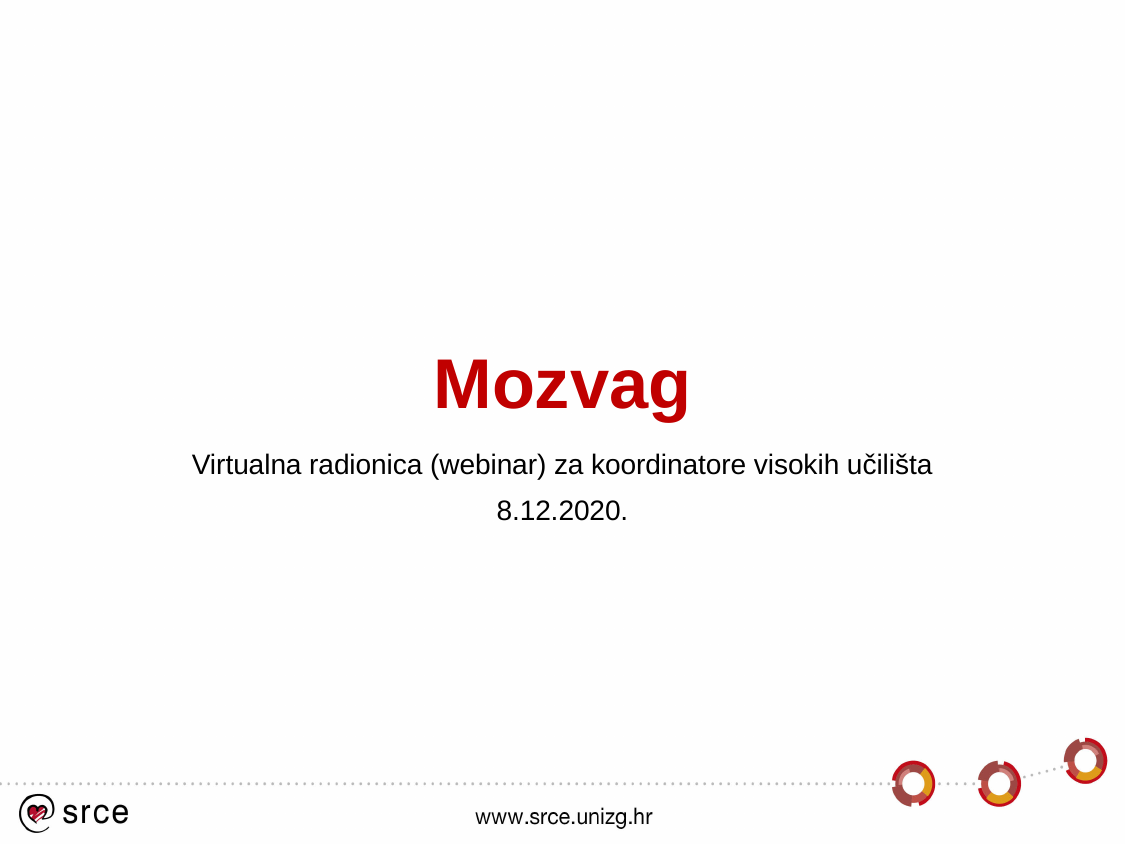

# Mozvag
Virtualna radionica (webinar) za koordinatore visokih učilišta
8.12.2020.